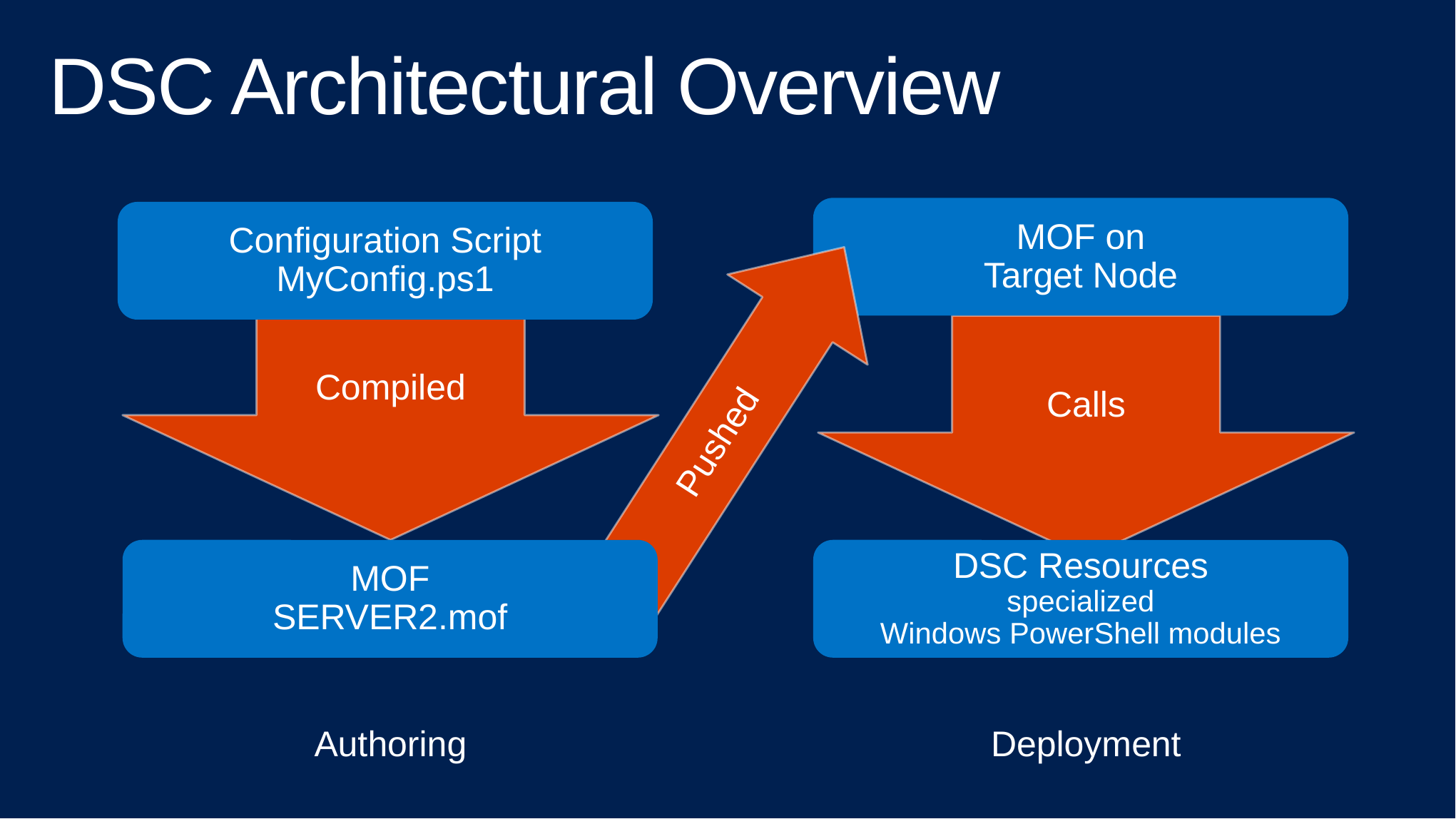

# DSC Architectural Overview
MOF on
Target Node
Configuration Script
MyConfig.ps1
Pushed
Compiled
Calls
MOF
SERVER2.mof
DSC Resources
specialized
Windows PowerShell modules
Authoring
Deployment